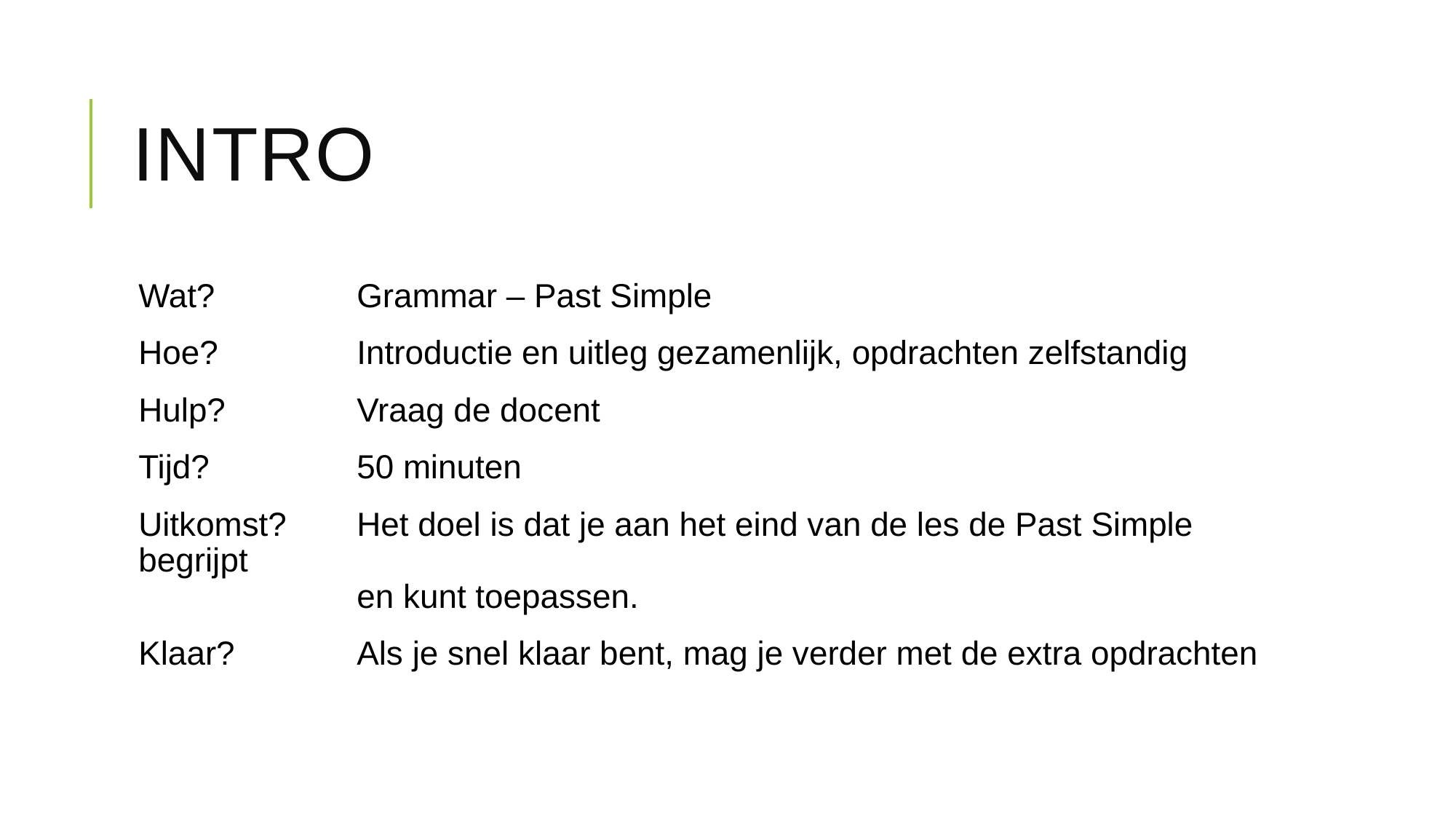

# intro
Wat?		Grammar – Past Simple
Hoe?		Introductie en uitleg gezamenlijk, opdrachten zelfstandig
Hulp?		Vraag de docent
Tijd? 		50 minuten
Uitkomst?	Het doel is dat je aan het eind van de les de Past Simple begrijpt
		en kunt toepassen.
Klaar? 		Als je snel klaar bent, mag je verder met de extra opdrachten